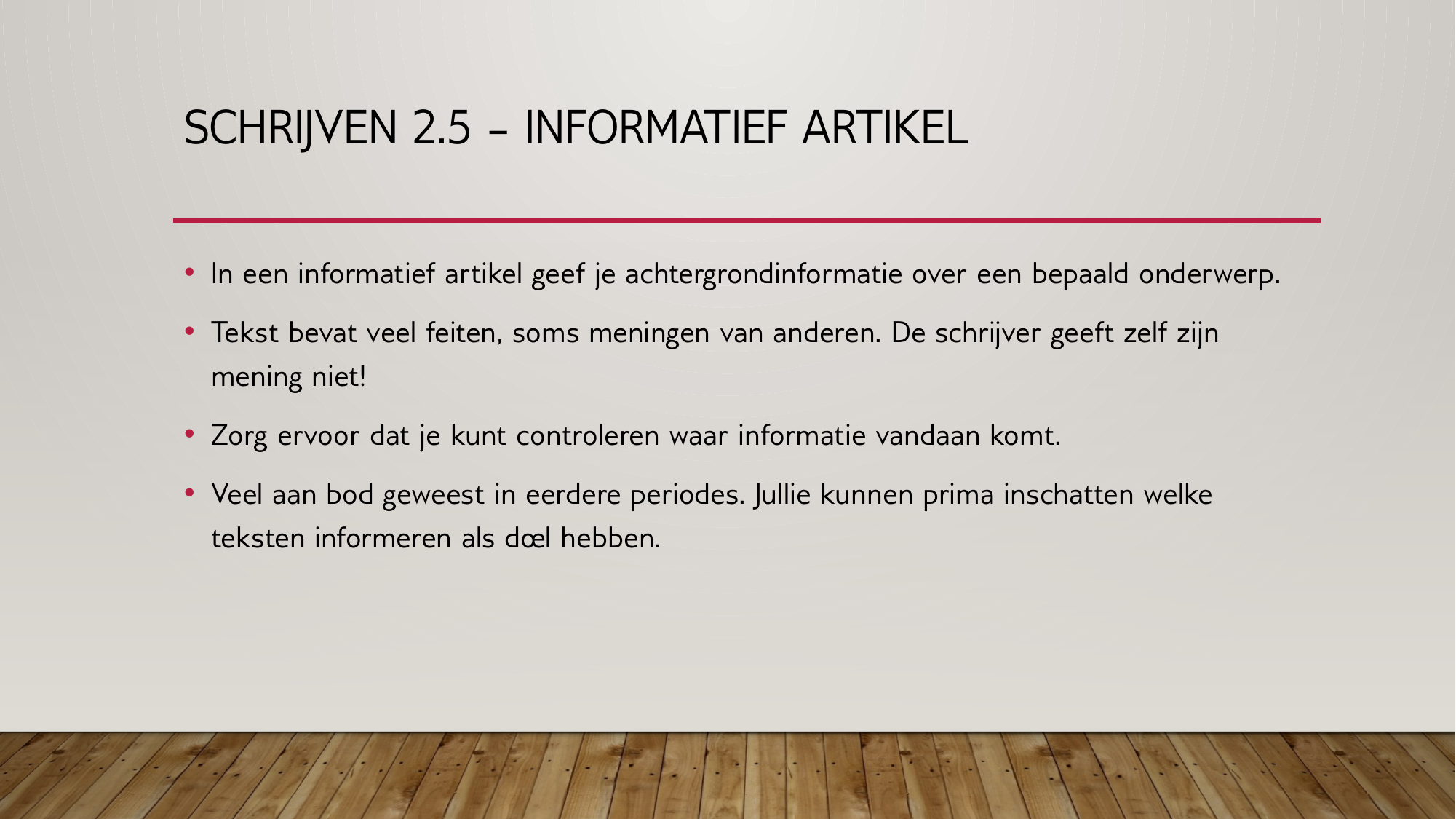

# Schrijven 2.5 – informatief artikel
In een informatief artikel geef je achtergrondinformatie over een bepaald onderwerp.
Tekst bevat veel feiten, soms meningen van anderen. De schrijver geeft zelf zijn mening niet!
Zorg ervoor dat je kunt controleren waar informatie vandaan komt.
Veel aan bod geweest in eerdere periodes. Jullie kunnen prima inschatten welke teksten informeren als doel hebben.